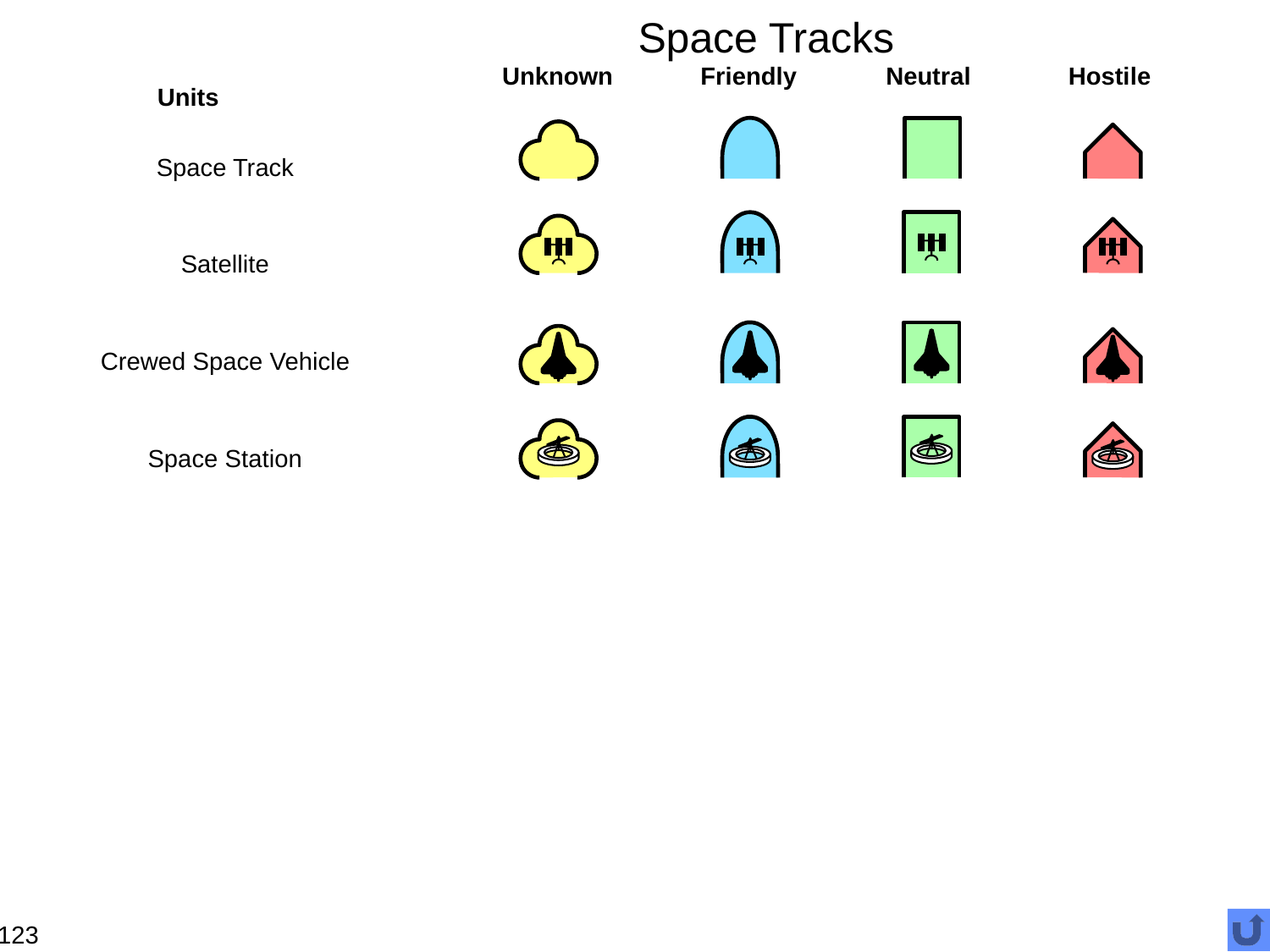

# Space Tracks
Unknown
Friendly
Neutral
Hostile
Units

Space Track

Satellite

Crewed Space Vehicle

Space Station

123